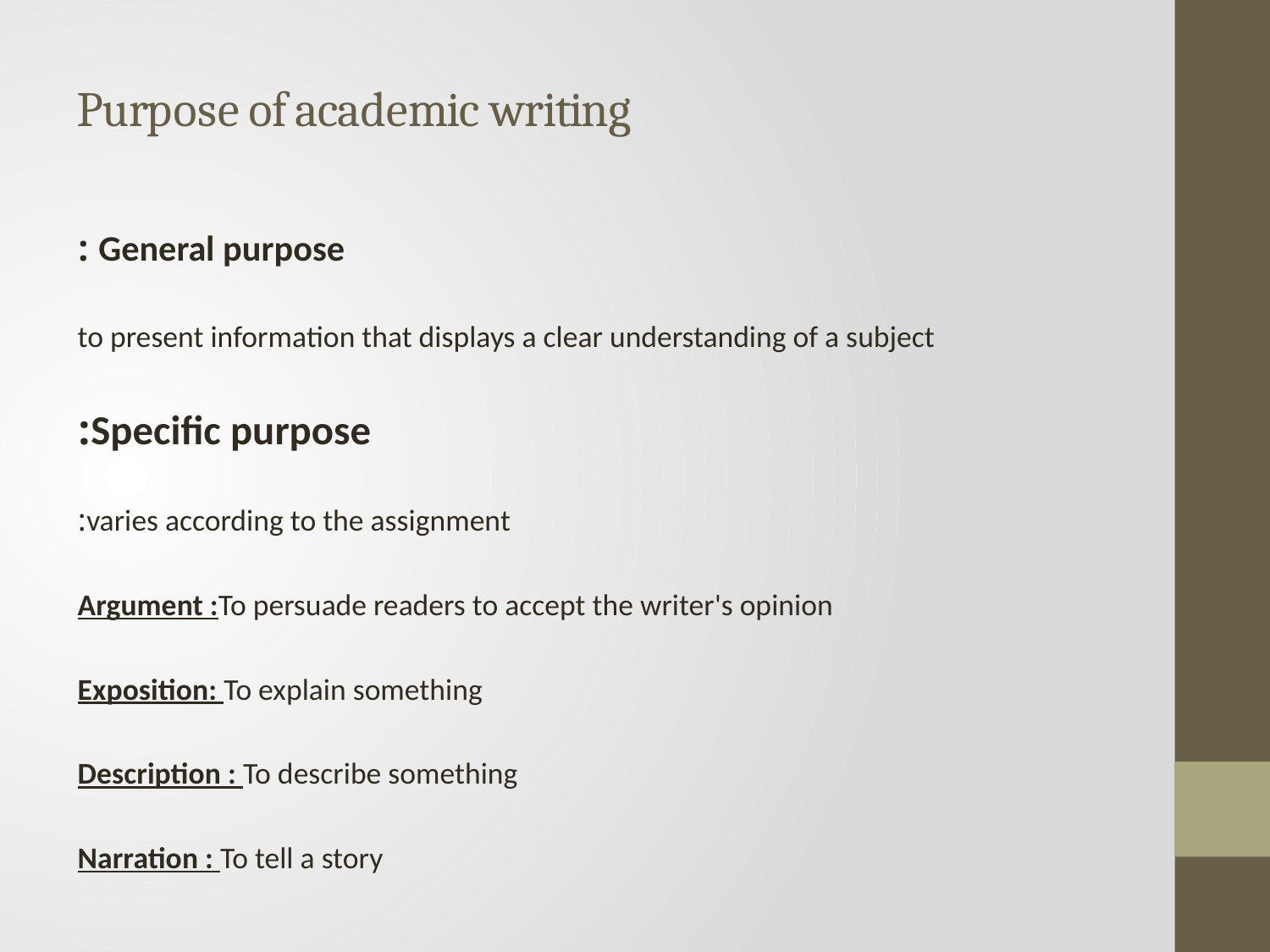

# Purpose of academic writing

General purpose :

to present information that displays a clear understanding of a subject

Specific purpose:

varies according to the assignment:

Argument :To persuade readers to accept the writer's opinion

Exposition: To explain something

Description : To describe something

Narration : To tell a story